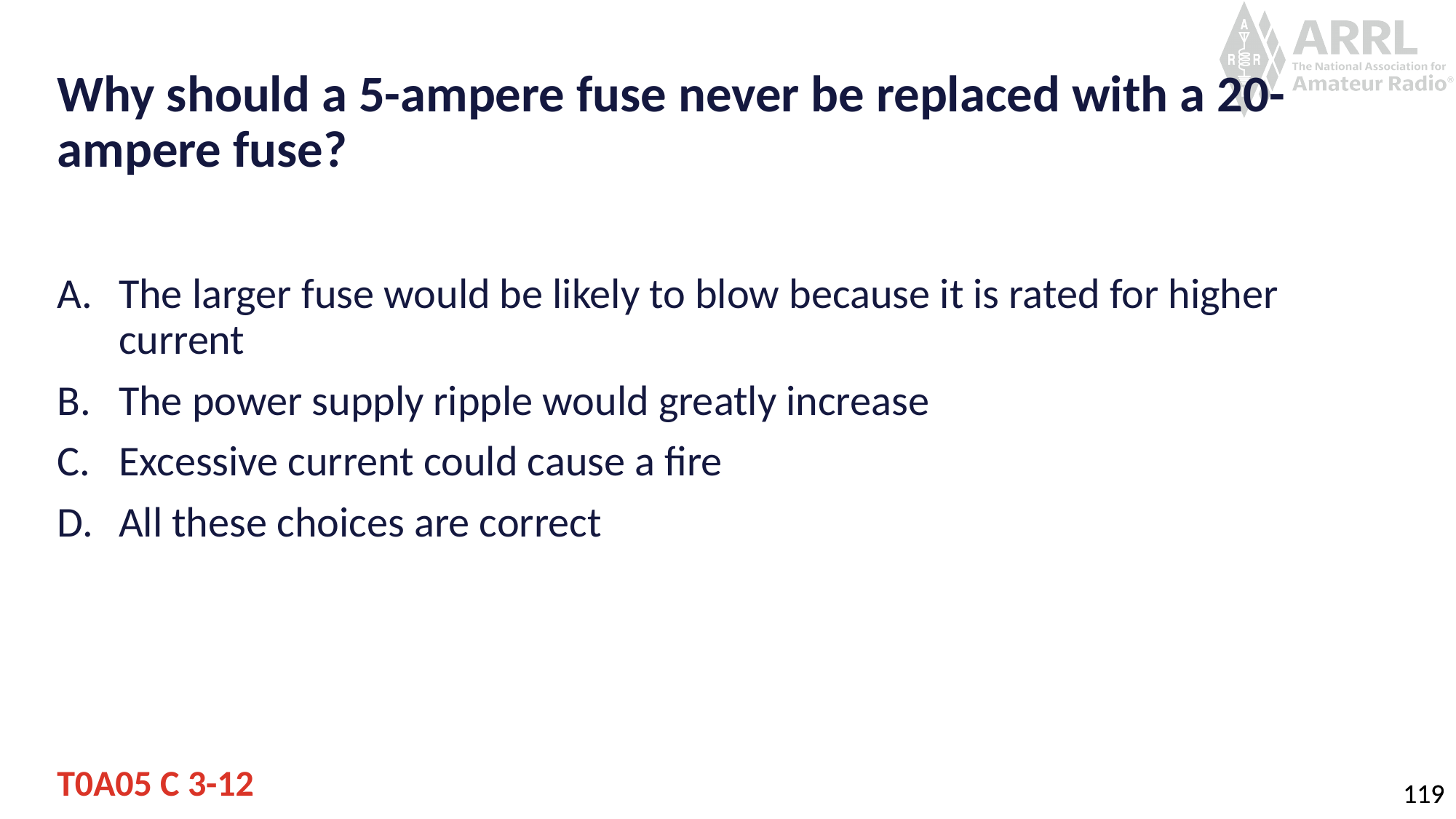

# Why should a 5-ampere fuse never be replaced with a 20-ampere fuse?
The larger fuse would be likely to blow because it is rated for higher current
The power supply ripple would greatly increase
Excessive current could cause a fire
All these choices are correct
T0A05 C 3-12